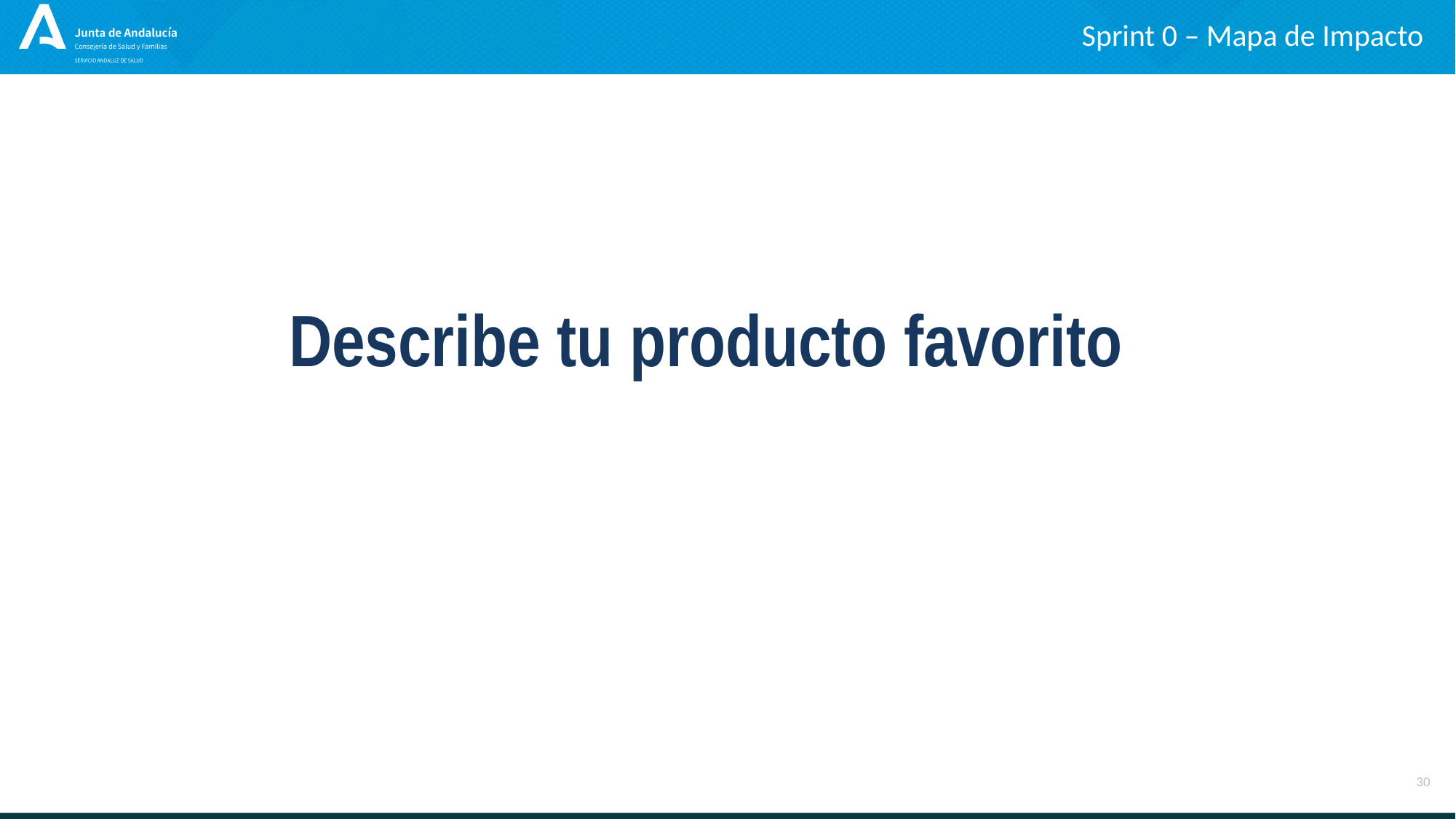

Sprint 0 – Mapa de Impacto
Describe tu producto favorito
30